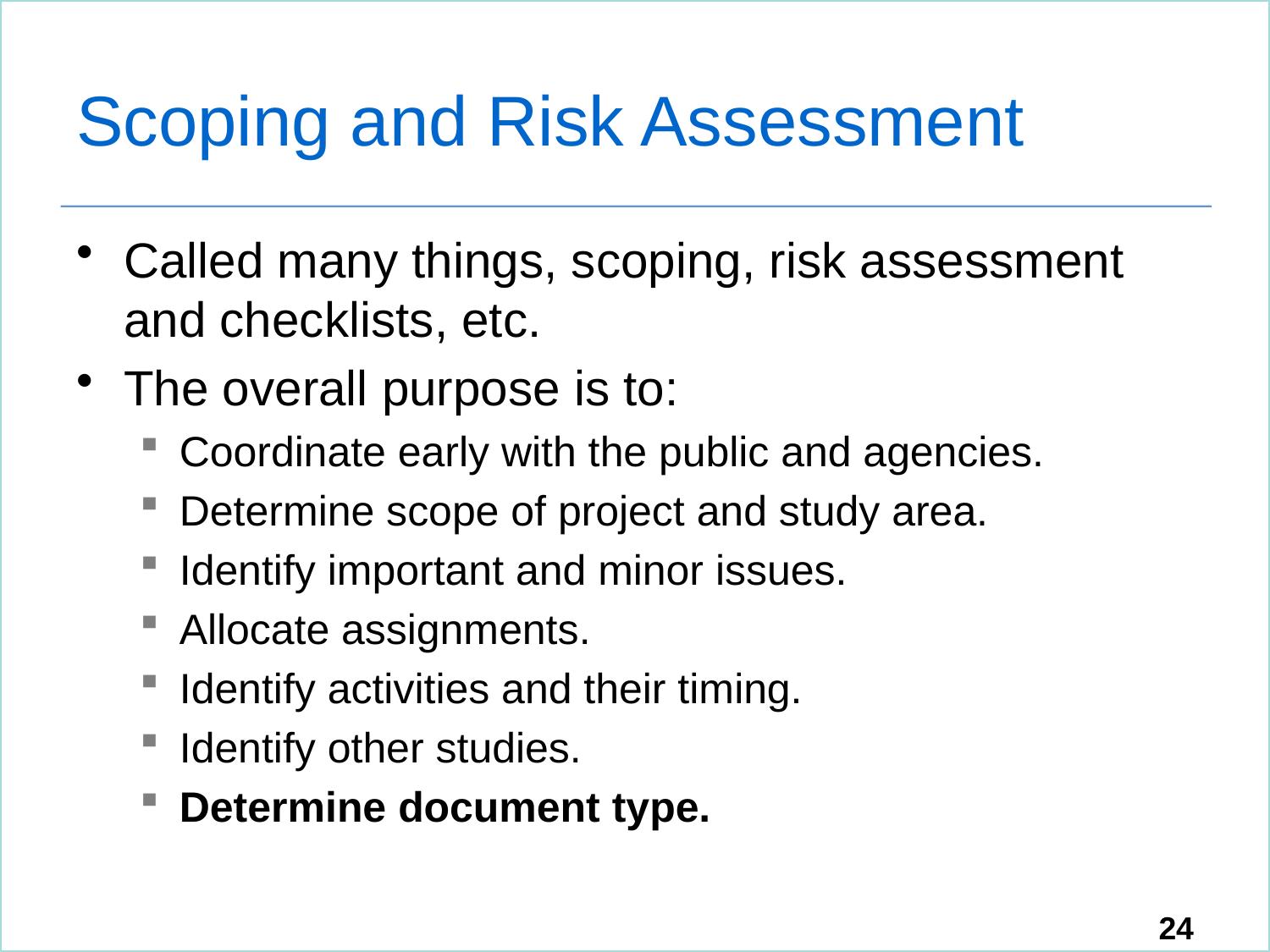

# Scoping and Risk Assessment
Called many things, scoping, risk assessment and checklists, etc.
The overall purpose is to:
Coordinate early with the public and agencies.
Determine scope of project and study area.
Identify important and minor issues.
Allocate assignments.
Identify activities and their timing.
Identify other studies.
Determine document type.

24